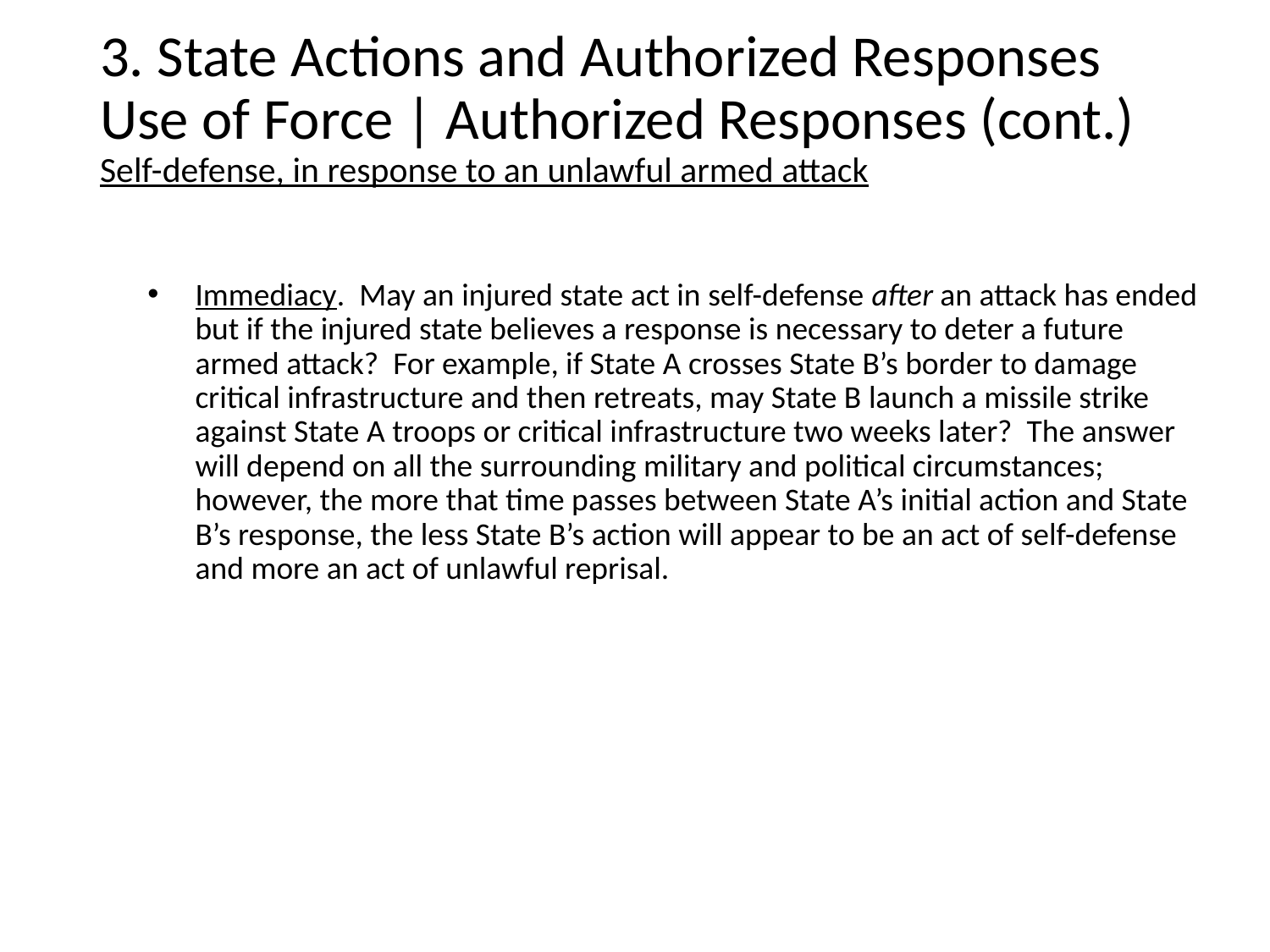

# 3. State Actions and Authorized Responses Use of Force | Authorized Responses (cont.) Self-defense, in response to an unlawful armed attack
Immediacy.  May an injured state act in self-defense after an attack has ended but if the injured state believes a response is necessary to deter a future armed attack?  For example, if State A crosses State B’s border to damage critical infrastructure and then retreats, may State B launch a missile strike against State A troops or critical infrastructure two weeks later?  The answer will depend on all the surrounding military and political circumstances; however, the more that time passes between State A’s initial action and State B’s response, the less State B’s action will appear to be an act of self-defense and more an act of unlawful reprisal.